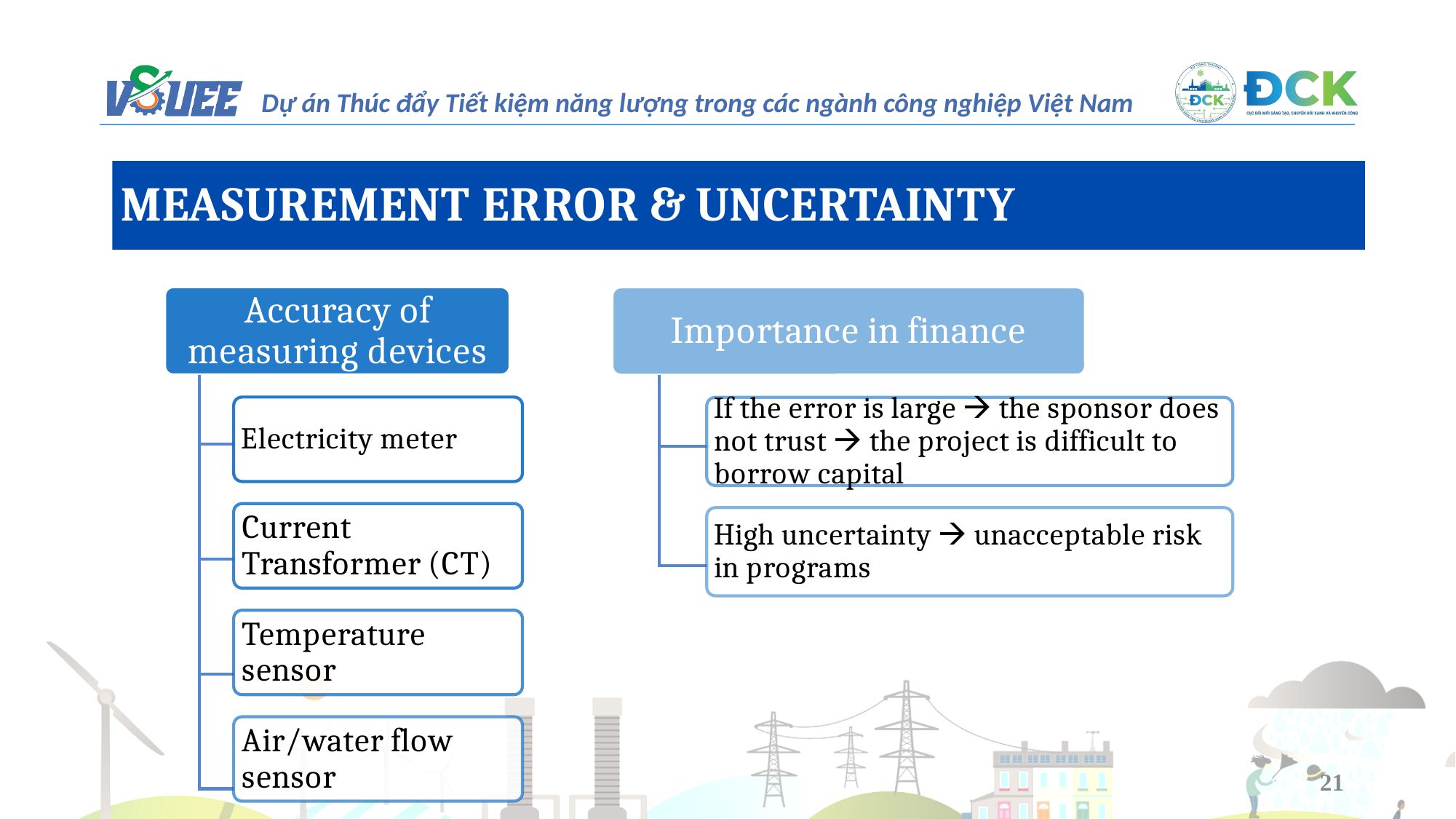

MEASUREMENT ERROR & UNCERTAINTY

Accuracy of measuring devices
Importance in finance

Electricity meter
If the error is large 🡪 the sponsor does not trust 🡪 the project is difficult to borrow capital

Current Transformer (CT)

High uncertainty 🡪 unacceptable risk in programs

Temperature sensor

Air/water flow sensor
21